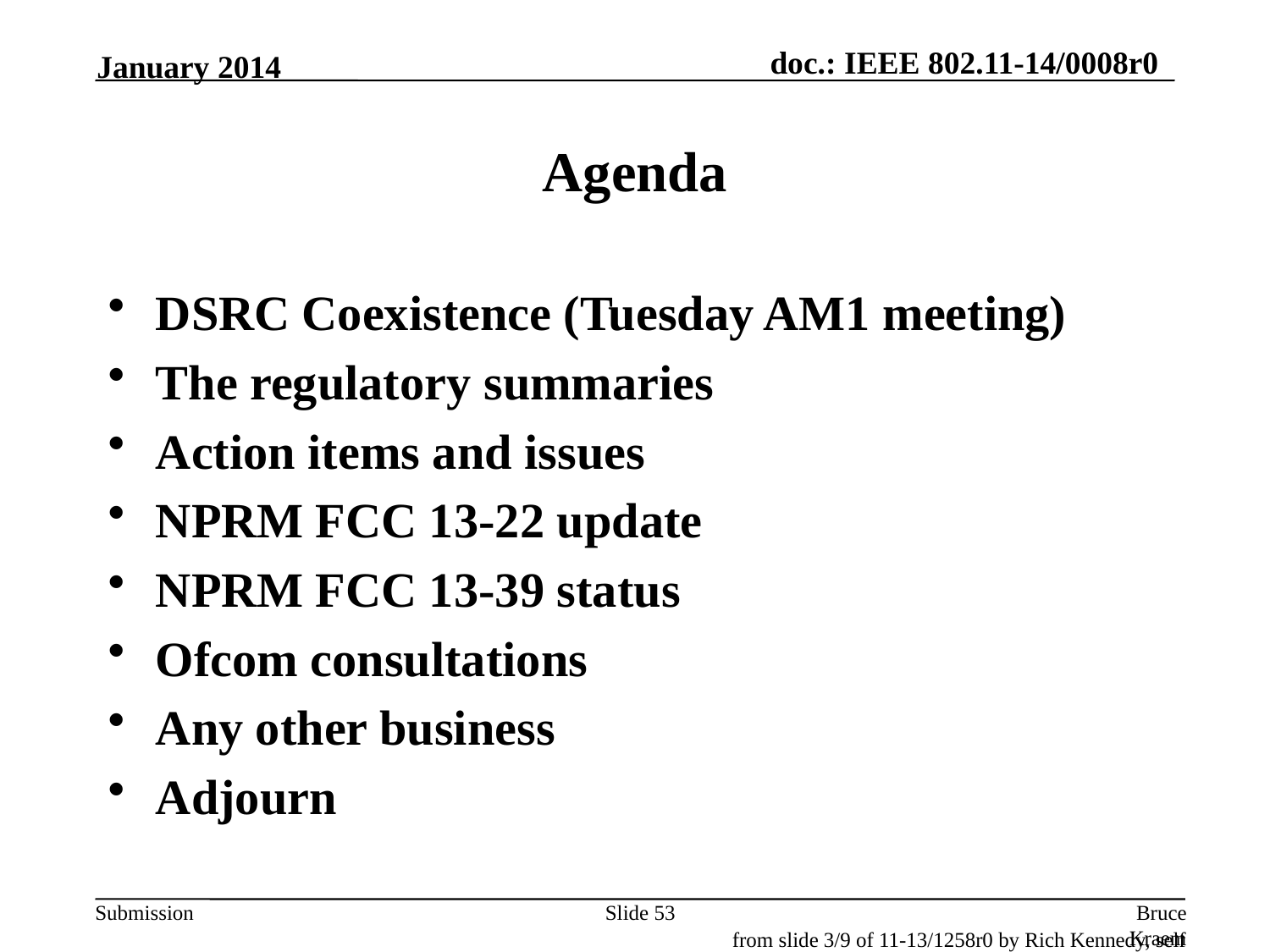

January 2014
# Agenda
DSRC Coexistence (Tuesday AM1 meeting)
The regulatory summaries
Action items and issues
NPRM FCC 13-22 update
NPRM FCC 13-39 status
Ofcom consultations
Any other business
Adjourn
Slide 53
Bruce Kraemer, Marvell
from slide 3/9 of 11-13/1258r0 by Rich Kennedy, self